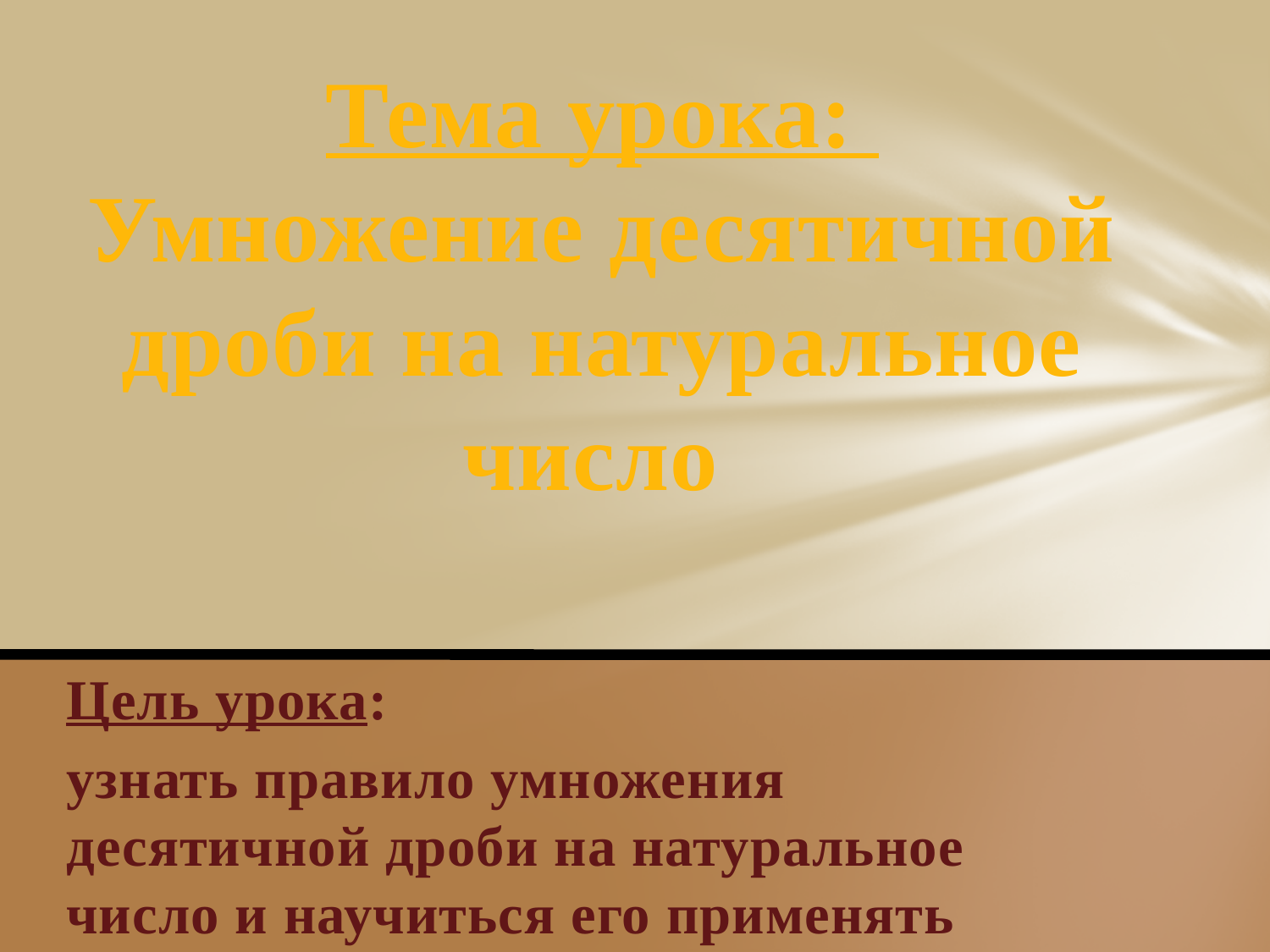

Тема урока:
Умножение десятичной дроби на натуральное число
Цель урока:
узнать правило умножения десятичной дроби на натуральное число и научиться его применять